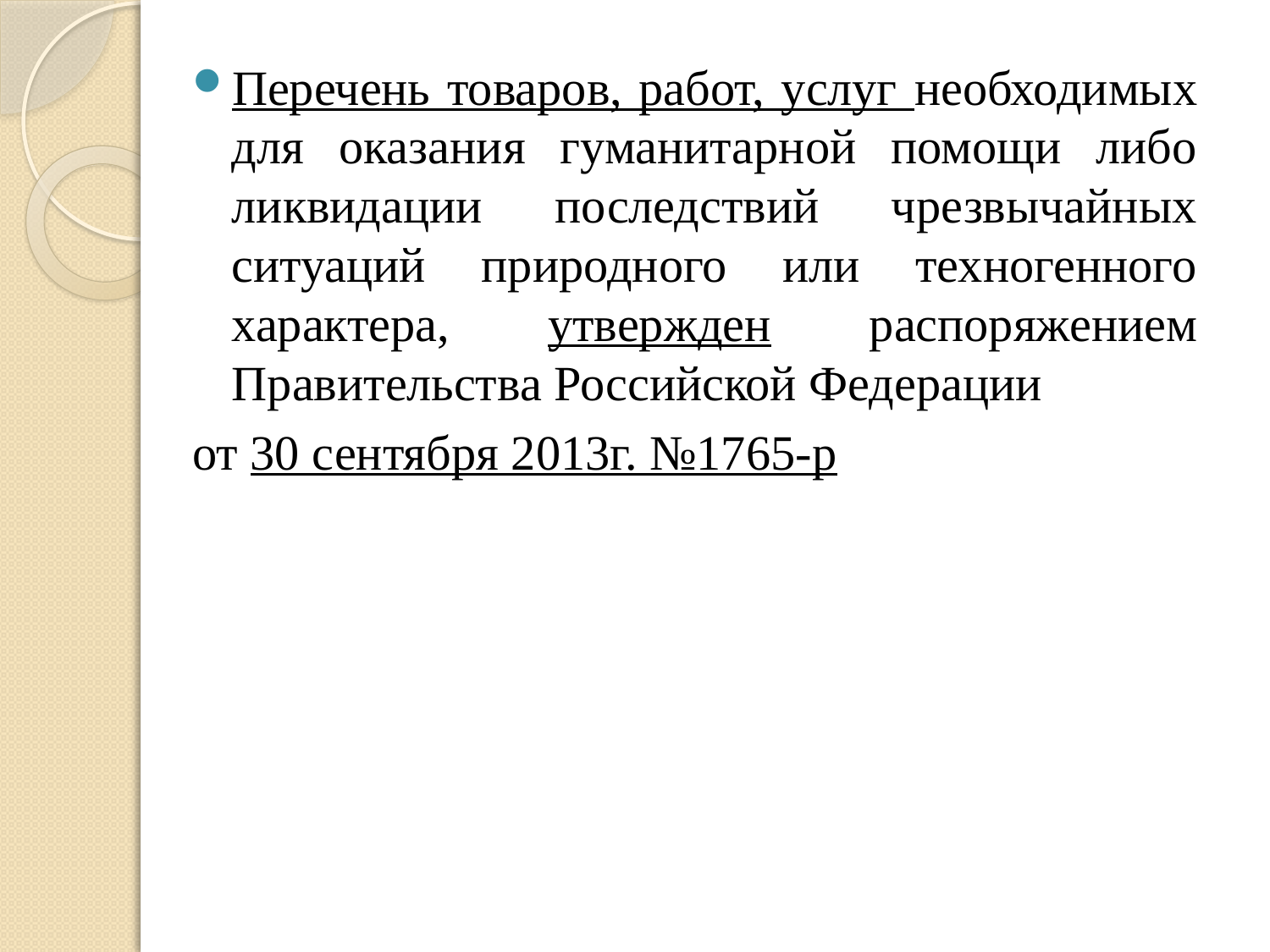

Перечень товаров, работ, услуг необходимых для оказания гуманитарной помощи либо ликвидации последствий чрезвычайных ситуаций природного или техногенного характера, утвержден распоряжением Правительства Российской Федерации
от 30 сентября 2013г. №1765-р